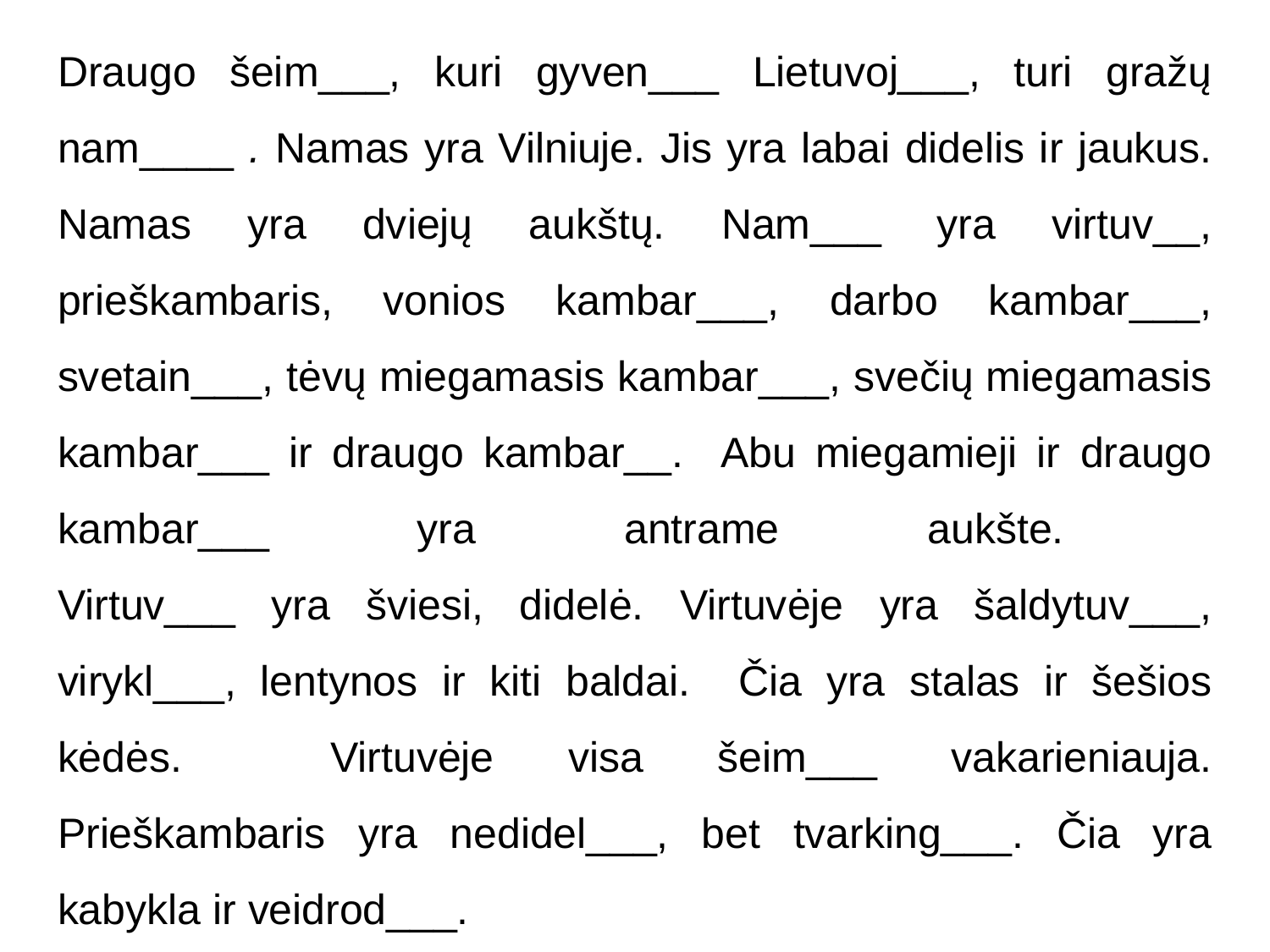

# Draugo šeim___, kuri gyven___ Lietuvoj___, turi gražų nam____ . Namas yra Vilniuje. Jis yra labai didelis ir jaukus. Namas yra dviejų aukštų. Nam___ yra virtuv__, prieškambaris, vonios kambar___, darbo kambar___, svetain___, tėvų miegamasis kambar___, svečių miegamasis kambar___ ir draugo kambar__.  Abu miegamieji ir draugo kambar___ yra antrame aukšte. Virtuv___ yra šviesi, didelė. Virtuvėje yra šaldytuv___, virykl___, lentynos ir kiti baldai.  Čia yra stalas ir šešios kėdės.  Virtuvėje visa šeim___ vakarieniauja. Prieškambaris yra nedidel___, bet tvarking___. Čia yra kabykla ir veidrod___.